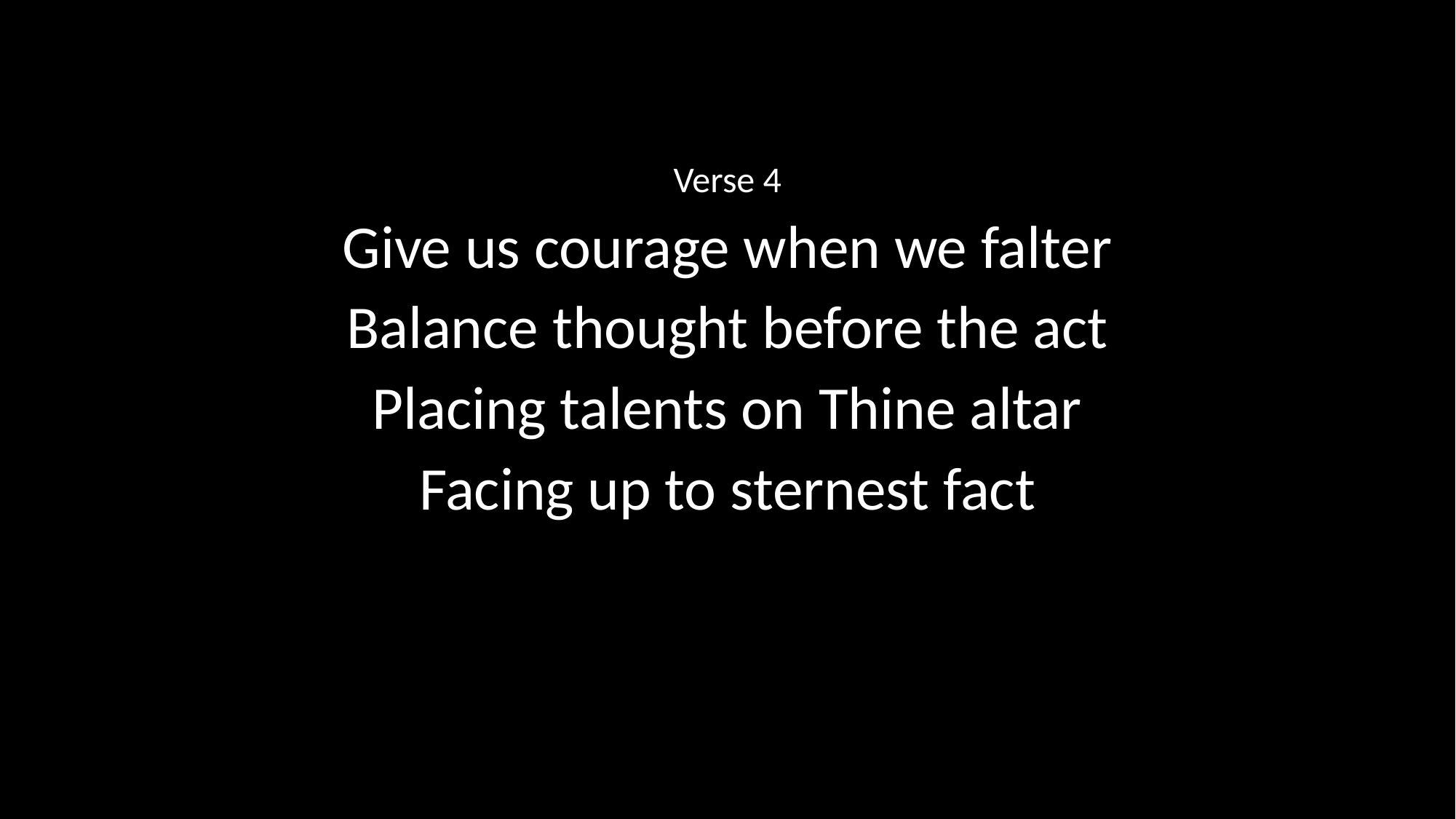

Verse 4
Give us courage when we falter
Balance thought before the act
Placing talents on Thine altar
Facing up to sternest fact